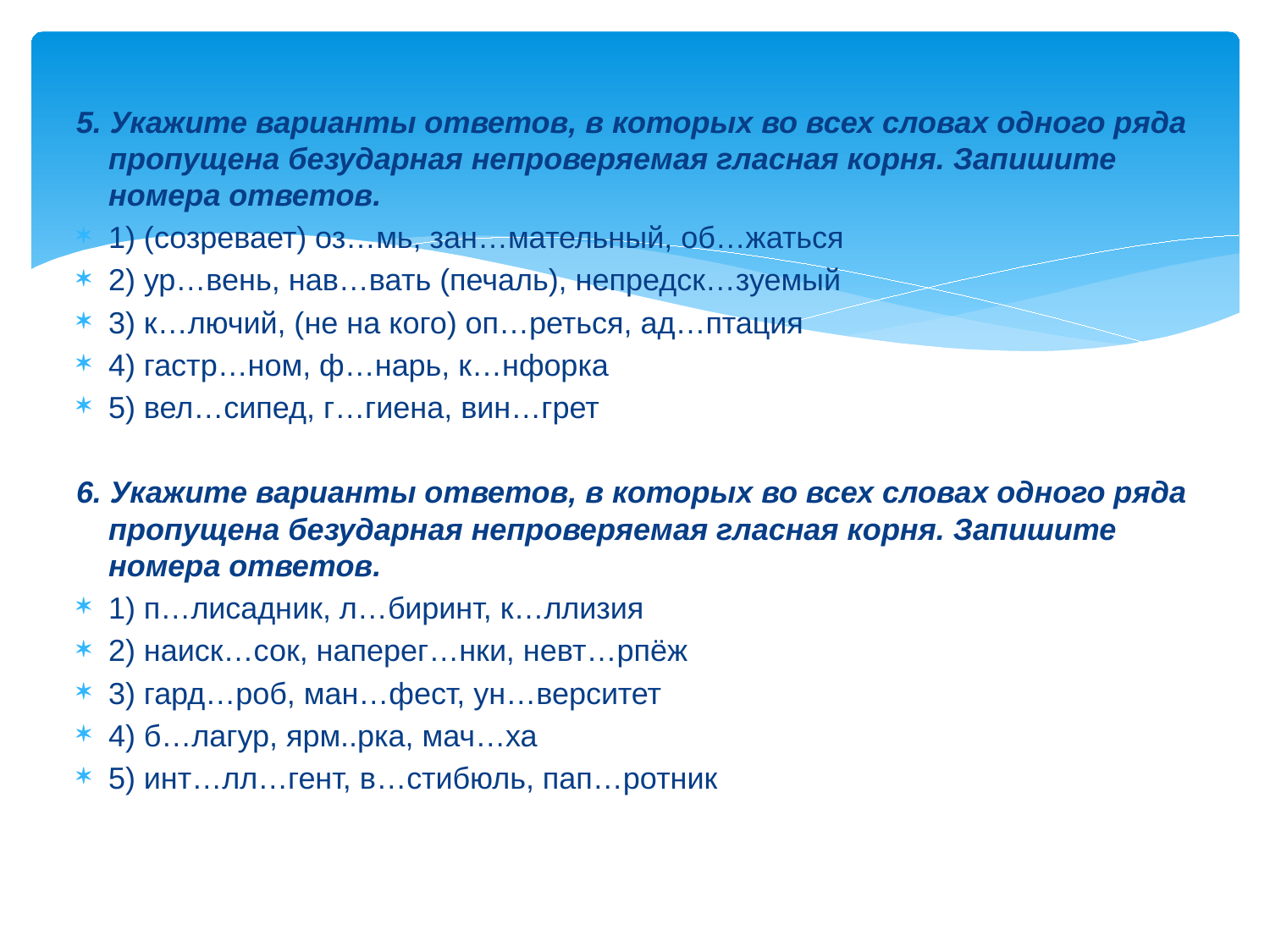

#
5. Укажите варианты ответов, в которых во всех словах одного ряда пропущена безударная непроверяемая гласная корня. Запишите номера ответов.
1) (созревает) оз…мь, зан…мательный, об…жаться
2) ур…вень, нав…вать (печаль), непредск…зуемый
3) к…лючий, (не на кого) оп…реться, ад…птация
4) гастр…ном, ф…нарь, к…нфорка
5) вел…сипед, г…гиена, вин…грет

6. Укажите варианты ответов, в которых во всех словах одного ряда пропущена безударная непроверяемая гласная корня. Запишите номера ответов.
1) п…лисадник, л…биринт, к…ллизия
2) наиск…сок, наперег…нки, невт…рпёж
3) гард…роб, ман…фест, ун…верситет
4) б…лагур, ярм..рка, мач…ха
5) инт…лл…гент, в…стибюль, пап…ротник